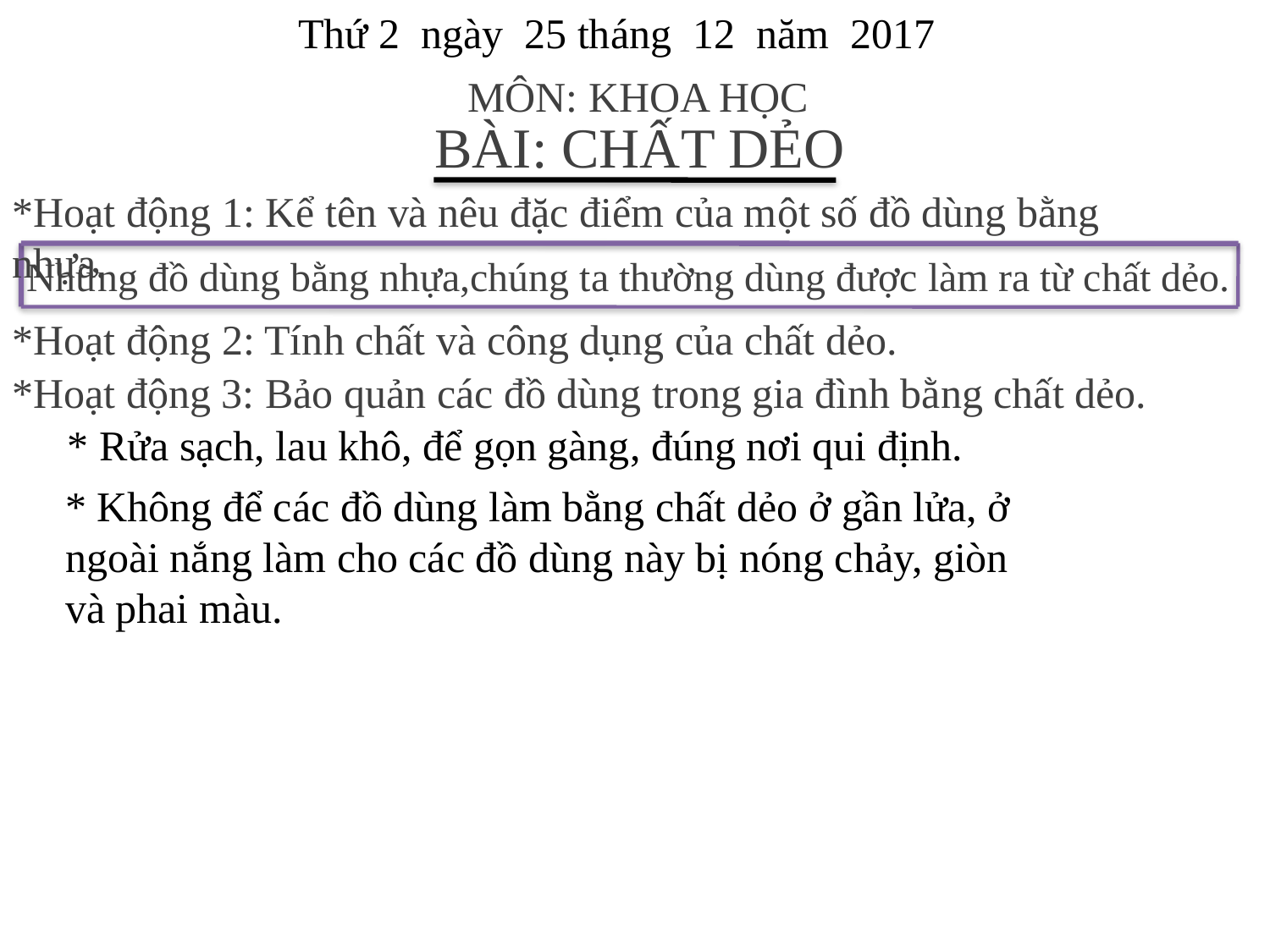

Thứ 2  ngày  25 tháng  12  năm  2017
MÔN: KHOA HỌC
BÀI: CHẤT DẺO
*Hoạt động 1: Kể tên và nêu đặc điểm của một số đồ dùng bằng nhựa.
Những đồ dùng bằng nhựa,chúng ta thường dùng được làm ra từ chất dẻo.
*Hoạt động 2: Tính chất và công dụng của chất dẻo.
*Hoạt động 3: Bảo quản các đồ dùng trong gia đình bằng chất dẻo.
* Rửa sạch, lau khô, để gọn gàng, đúng nơi qui định.
* Không để các đồ dùng làm bằng chất dẻo ở gần lửa, ở ngoài nắng làm cho các đồ dùng này bị nóng chảy, giòn  và phai màu.